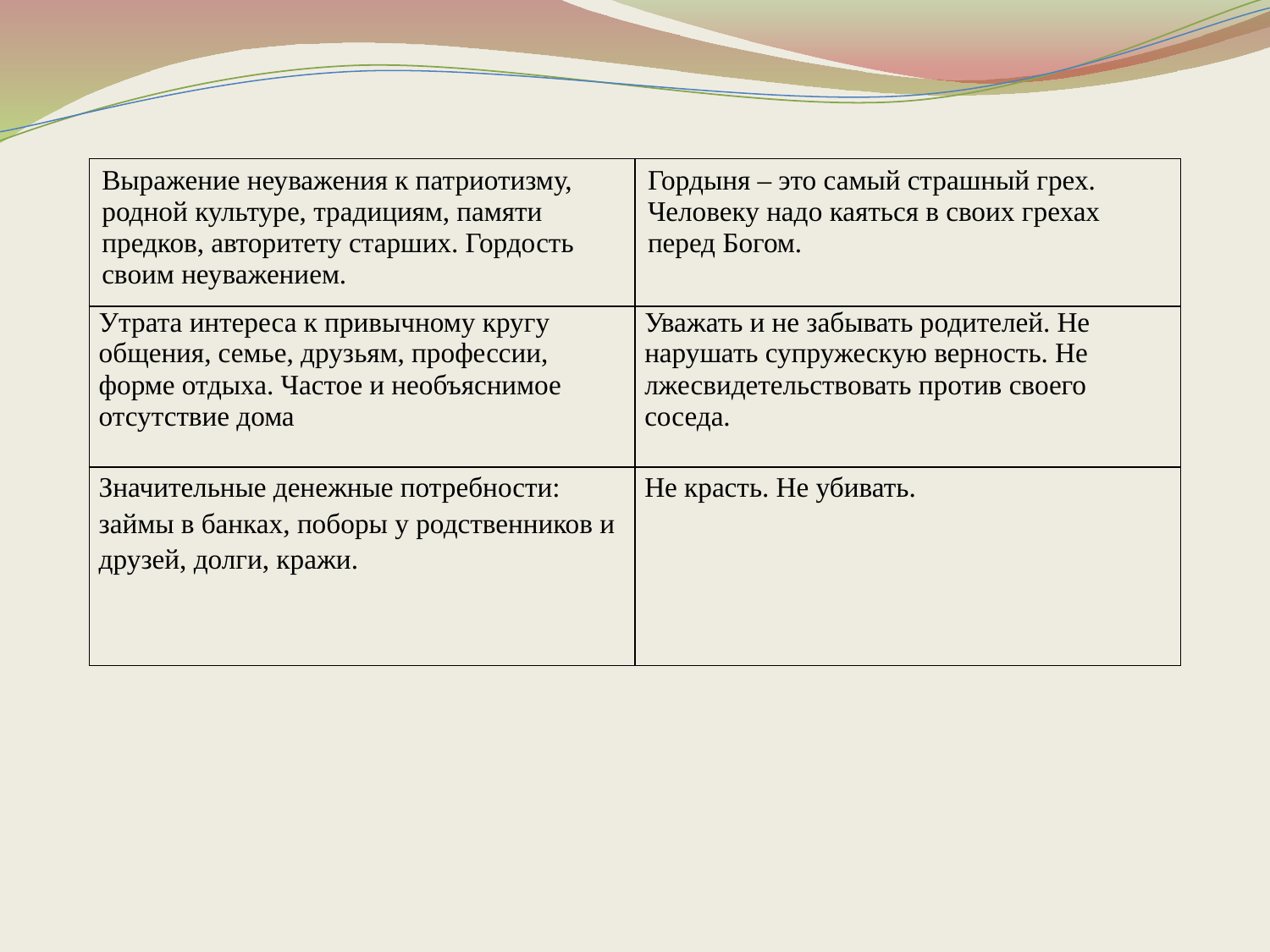

| Выражение неуважения к патриотизму, родной культуре, традициям, памяти предков, авторитету старших. Гордость своим неуважением. | Гордыня – это самый страшный грех. Человеку надо каяться в своих грехах перед Богом. |
| --- | --- |
| Утрата интереса к привычному кругу общения, семье, друзьям, профессии, форме отдыха. Частое и необъяснимое отсутствие дома | Уважать и не забывать родителей. Не нарушать супружескую верность. Не лжесвидетельствовать против своего соседа. |
| Значительные денежные потребности: займы в банках, поборы у родственников и друзей, долги, кражи. | Не красть. Не убивать. |